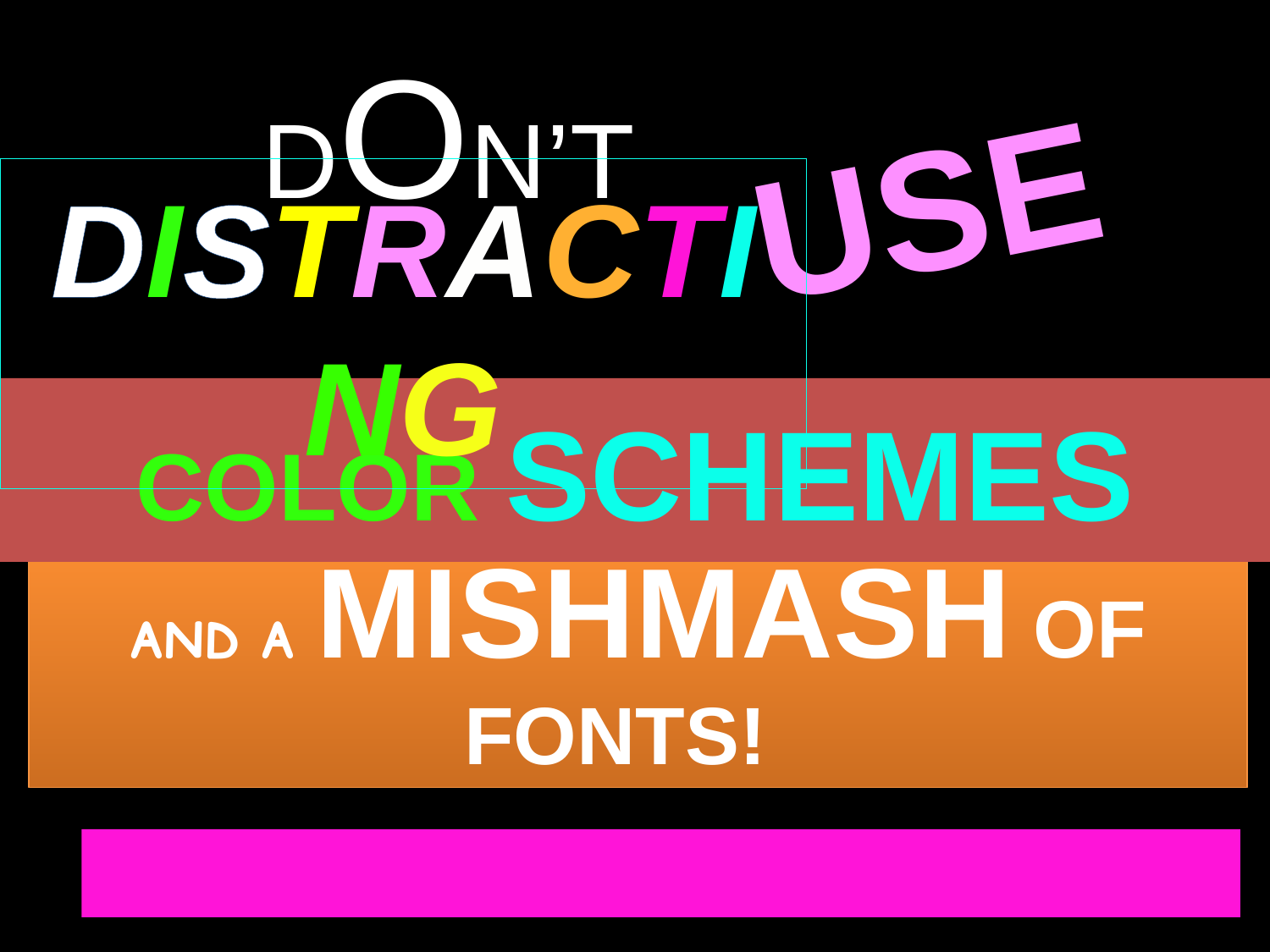

# DON’T
USE
DISTRACTING
COLOR SCHEMES
AND A MISHMASH OF FONTS!